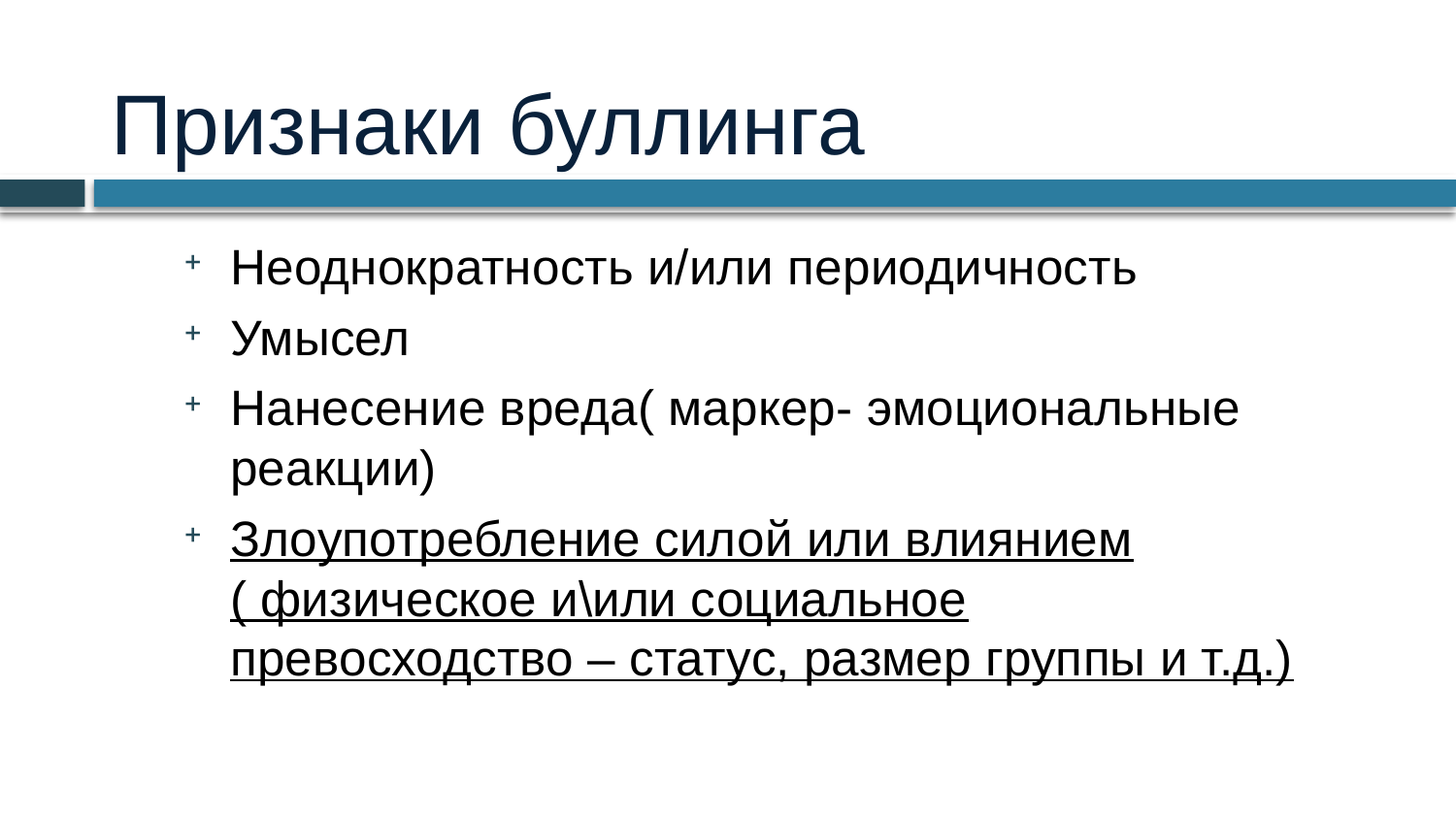

# Признаки буллинга
Неоднократность и/или периодичность
Умысел
Нанесение вреда( маркер- эмоциональные реакции)
Злоупотребление силой или влиянием ( физическое и\или социальное превосходство – статус, размер группы и т.д.)